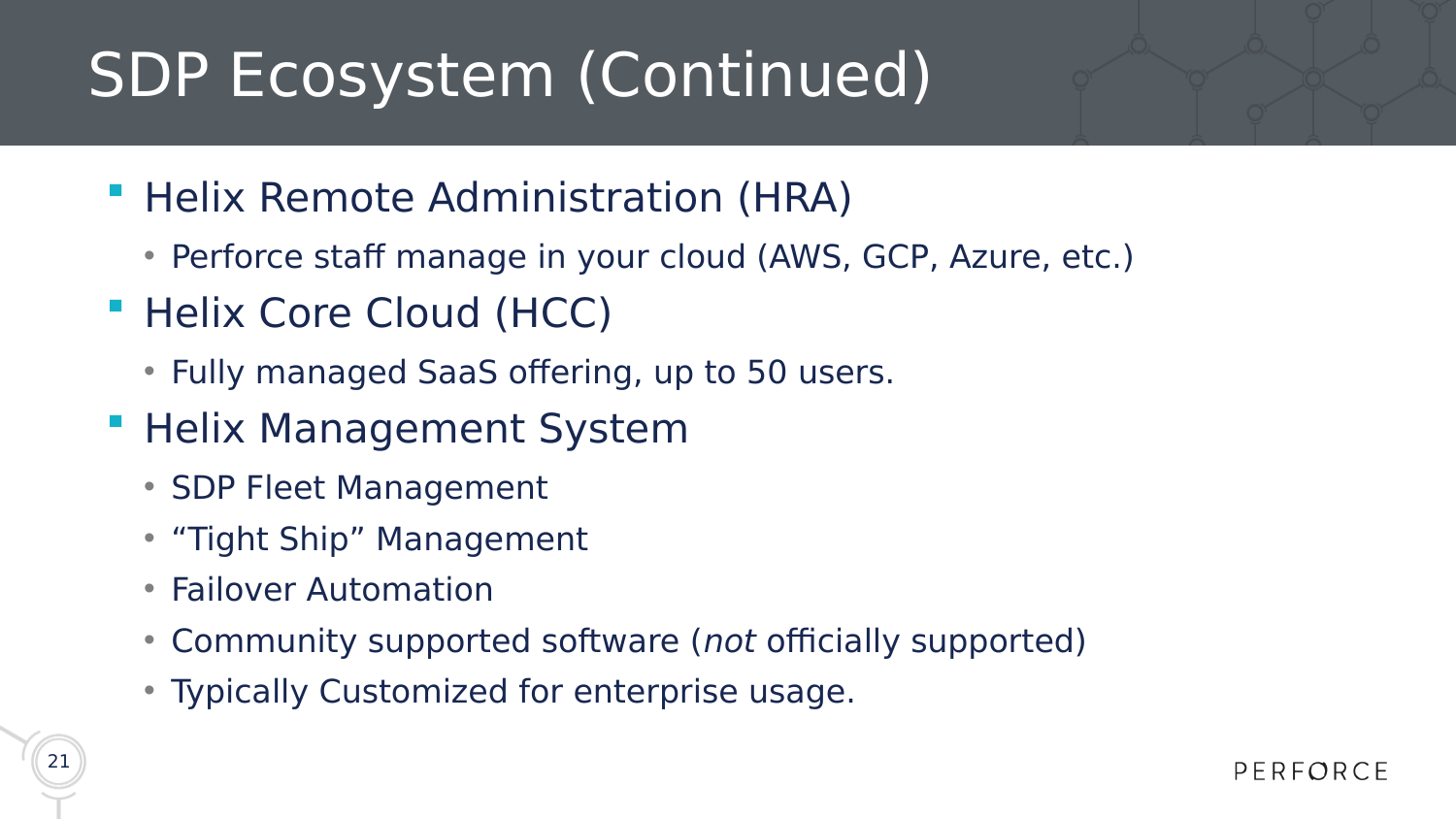

# SDP Ecosystem (Continued)
Helix Remote Administration (HRA)
Perforce staff manage in your cloud (AWS, GCP, Azure, etc.)
Helix Core Cloud (HCC)
Fully managed SaaS offering, up to 50 users.
Helix Management System
SDP Fleet Management
“Tight Ship” Management
Failover Automation
Community supported software (not officially supported)
Typically Customized for enterprise usage.